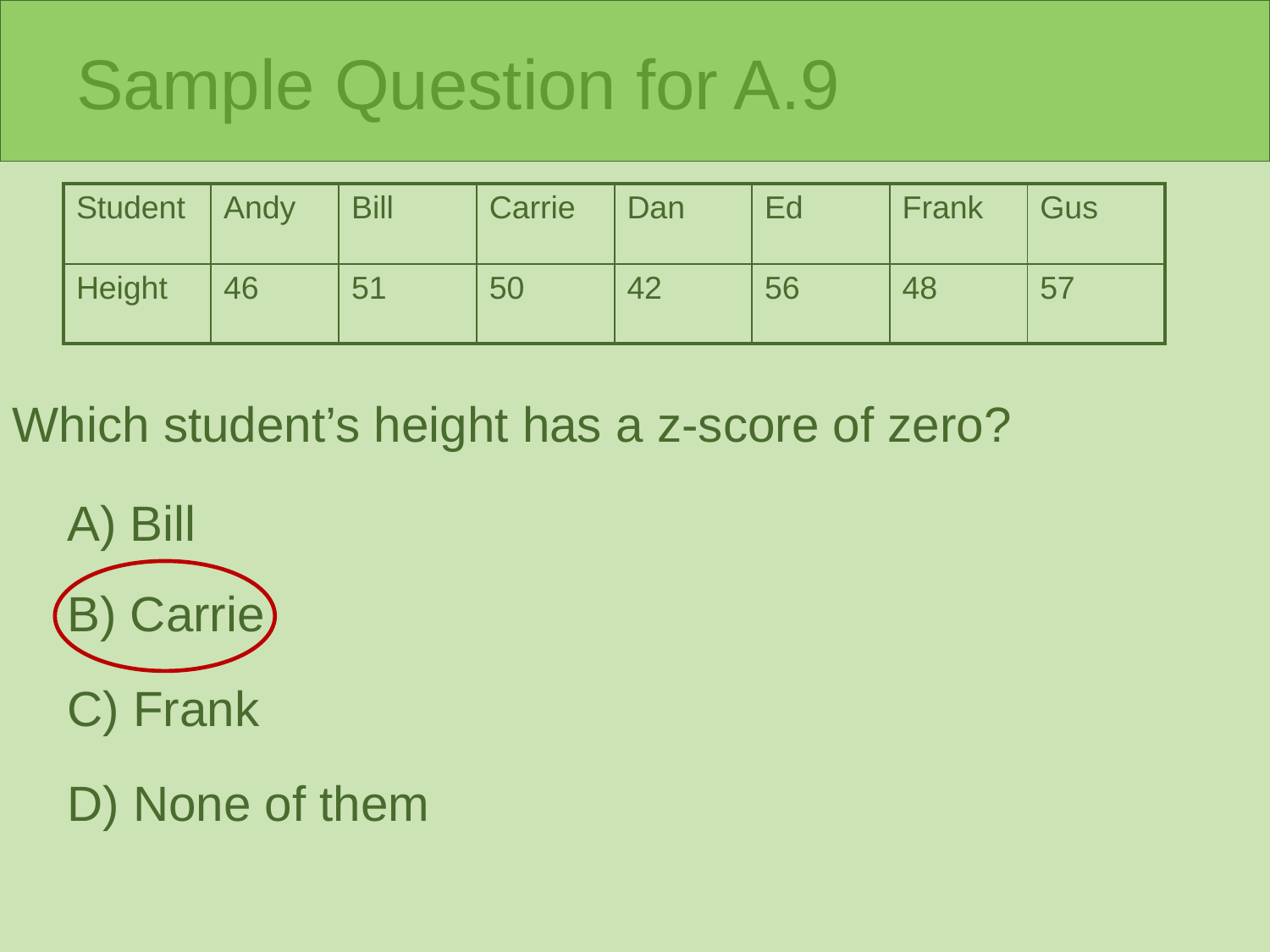

Sample Question for A.9
| Student | Andy | Bill | Carrie | Dan | Ed | Frank | Gus |
| --- | --- | --- | --- | --- | --- | --- | --- |
| Height | 46 | 51 | 50 | 42 | 56 | 48 | 57 |
Which student’s height has a z-score of zero?
A) Bill

B) Carrie
C) Frank
D) None of them